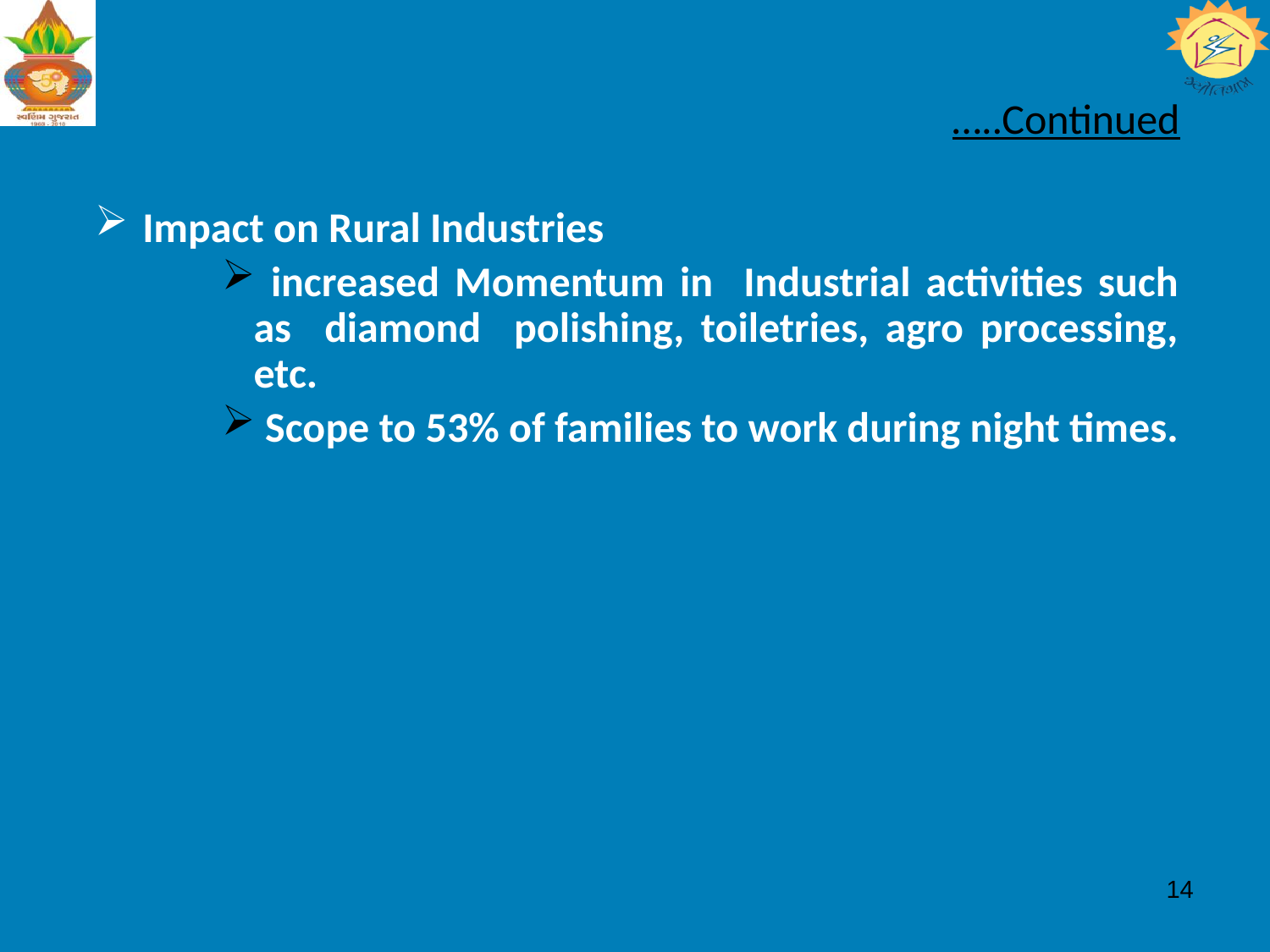

…..Continued

Impact on Rural Industries
 increased Momentum in  Industrial activities such as  diamond  polishing, toiletries, agro processing, etc.
 Scope to 53% of families to work during night times.

14